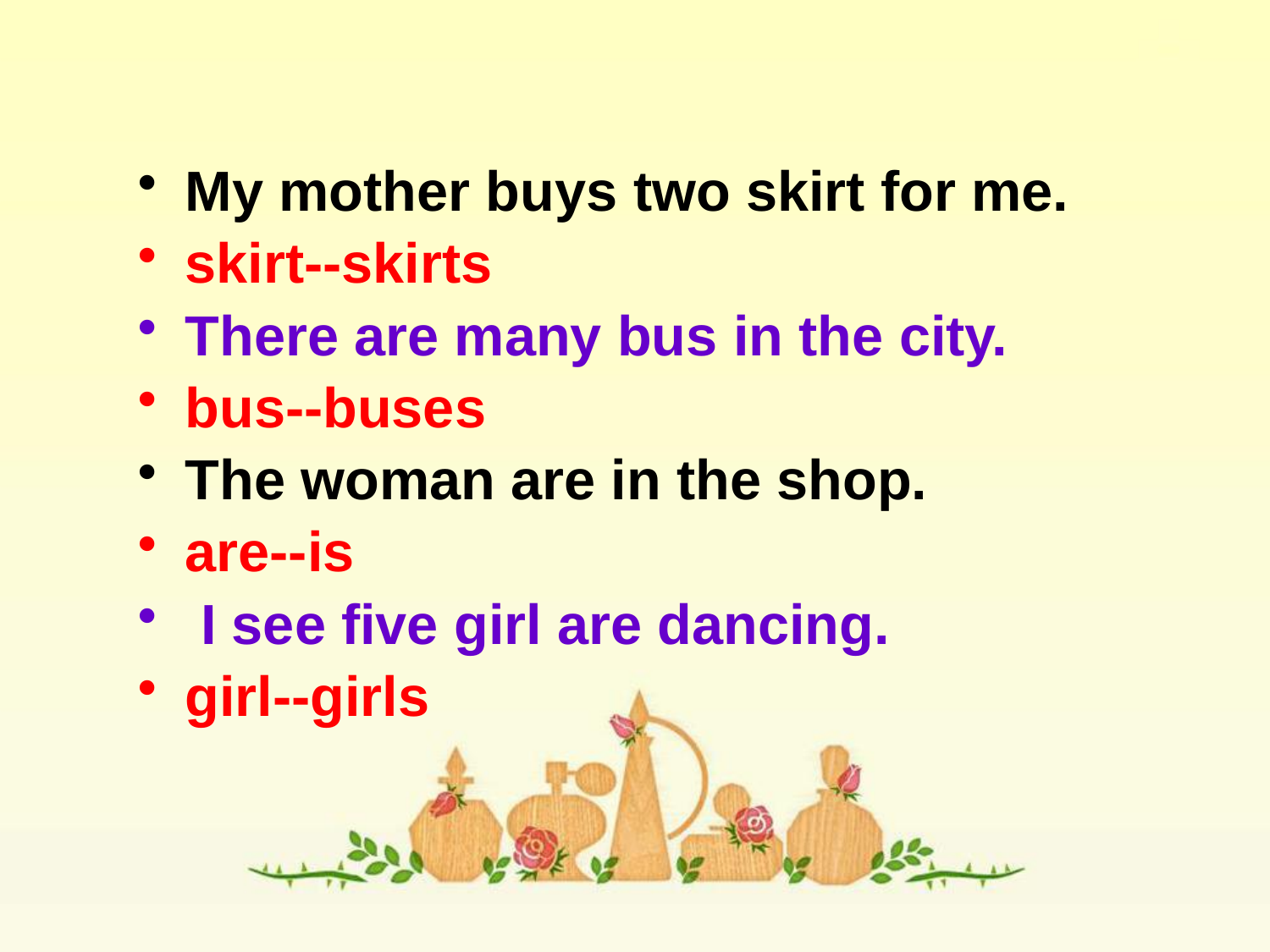

My mother buys two skirt for me.
skirt--skirts
There are many bus in the city.
bus--buses
The woman are in the shop.
are--is
 I see five girl are dancing.
girl--girls